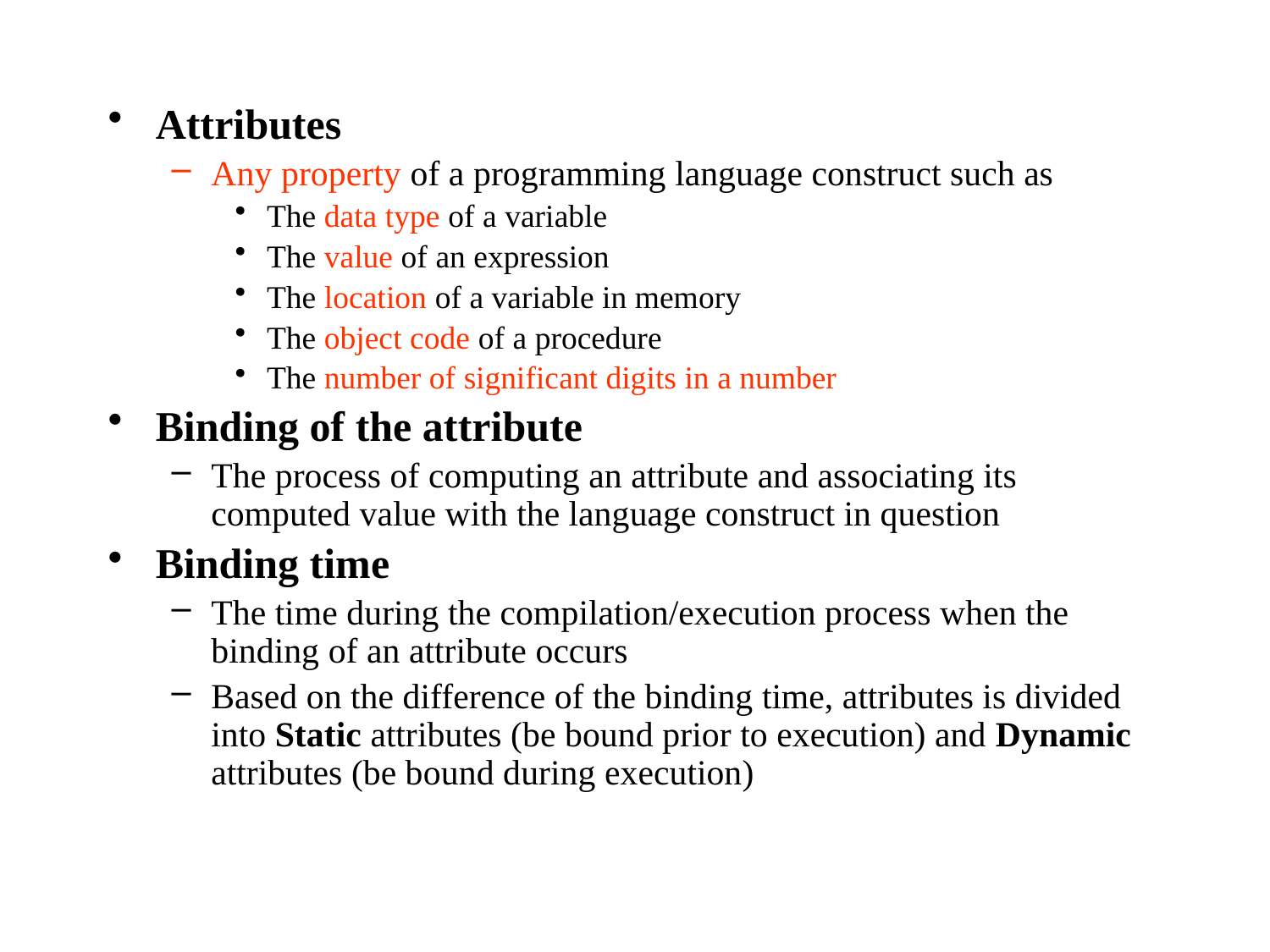

Attributes
Any property of a programming language construct such as
The data type of a variable
The value of an expression
The location of a variable in memory
The object code of a procedure
The number of significant digits in a number
Binding of the attribute
The process of computing an attribute and associating its computed value with the language construct in question
Binding time
The time during the compilation/execution process when the binding of an attribute occurs
Based on the difference of the binding time, attributes is divided into Static attributes (be bound prior to execution) and Dynamic attributes (be bound during execution)